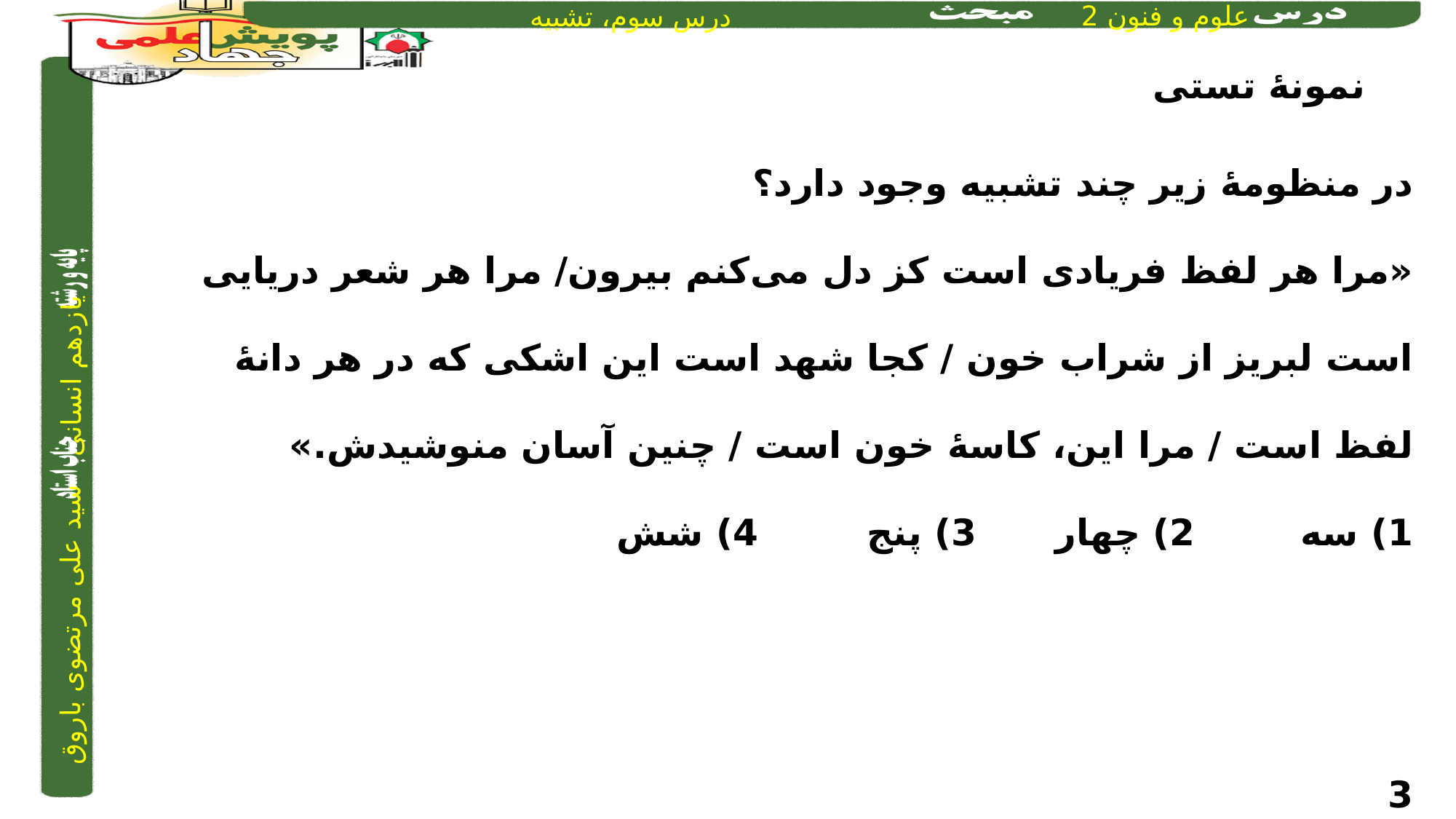

نمونۀ تستی
در منظومۀ زیر چند تشبیه وجود دارد؟
«مرا هر لفظ فریادی است کز دل می‌کنم بیرون/ مرا هر شعر دریایی است لبریز از شراب خون / کجا شهد است این اشکی که در هر دانۀ لفظ است / مرا این، کاسۀ خون است / چنین آسان منوشیدش.»
1) سه		2) چهار		3) پنج	 	4) شش

3